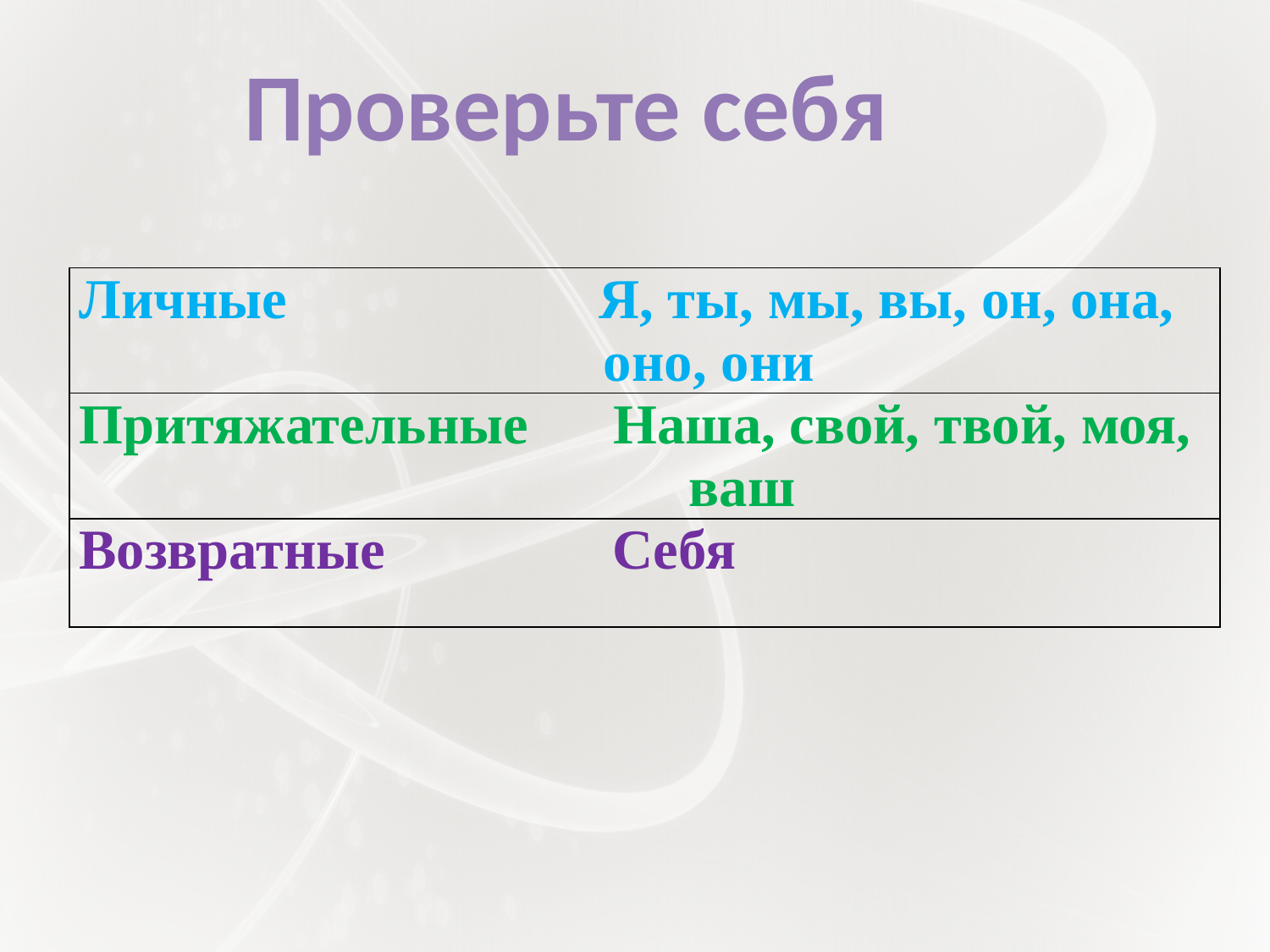

Проверьте себя
| Личные Я, ты, мы, вы, он, она, оно, они |
| --- |
| Притяжательные Наша, свой, твой, моя, ваш |
| Возвратные Себя |